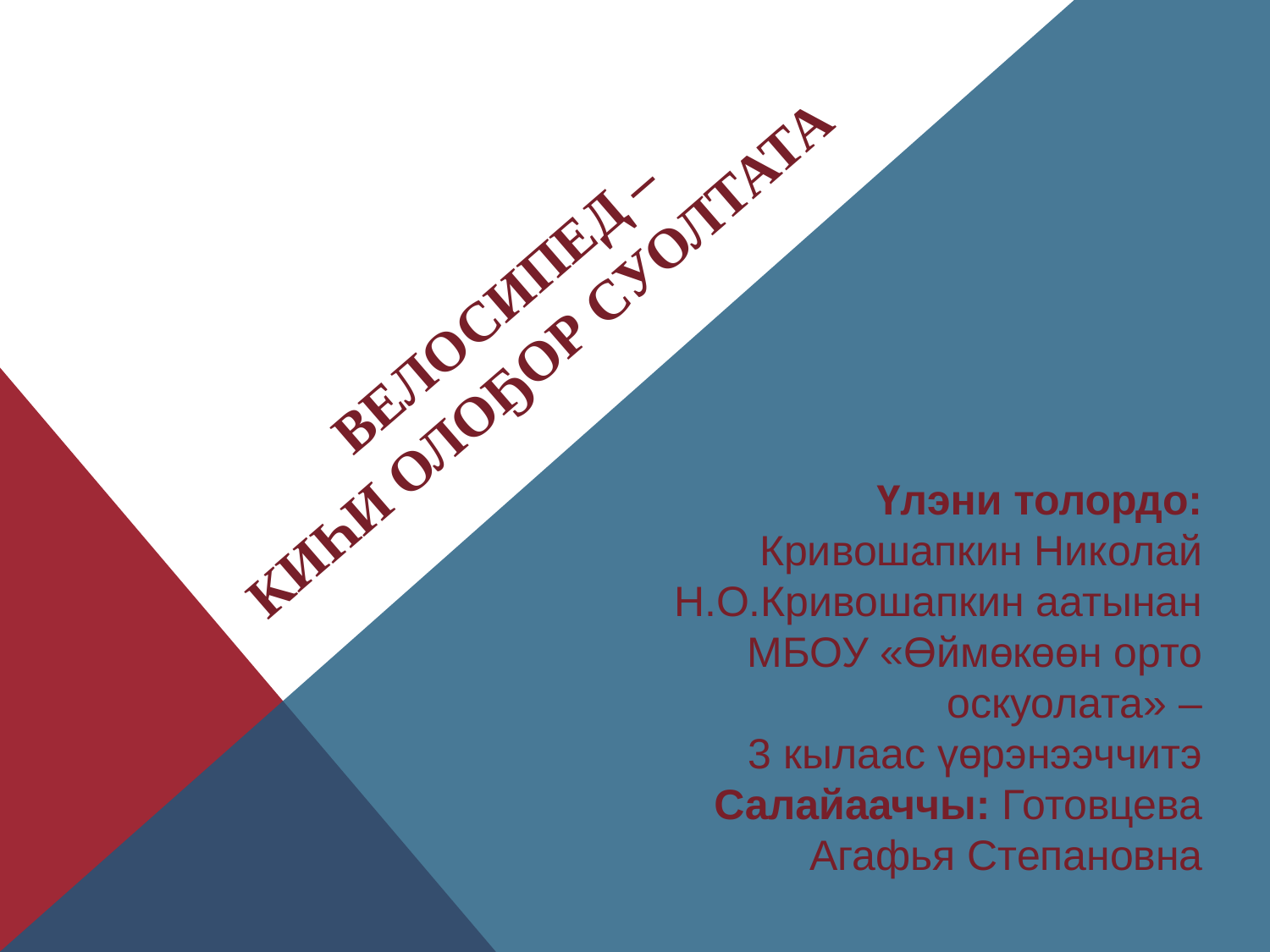

# Велосипед – киһи олоҕор суолтата
Үлэни толордо: Кривошапкин Николай
Н.О.Кривошапкин аатынан
МБОУ «Өймөкөөн орто оскуолата» –
3 кылаас үөрэнээччитэ
Салайааччы: Готовцева Агафья Степановна